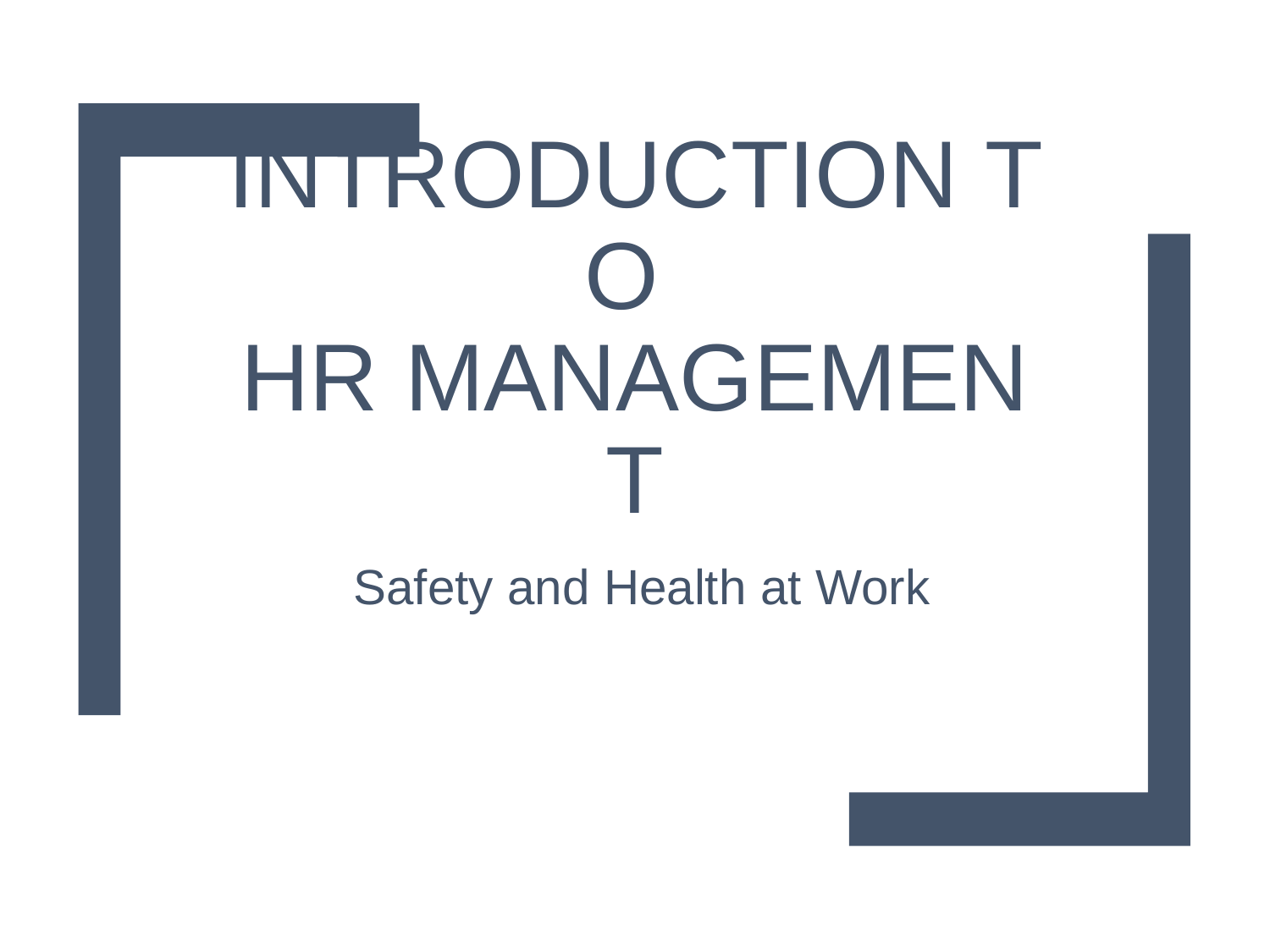

# INTRODUCTION TO  HR MANAGEMENT
 Safety​ and Health at Work